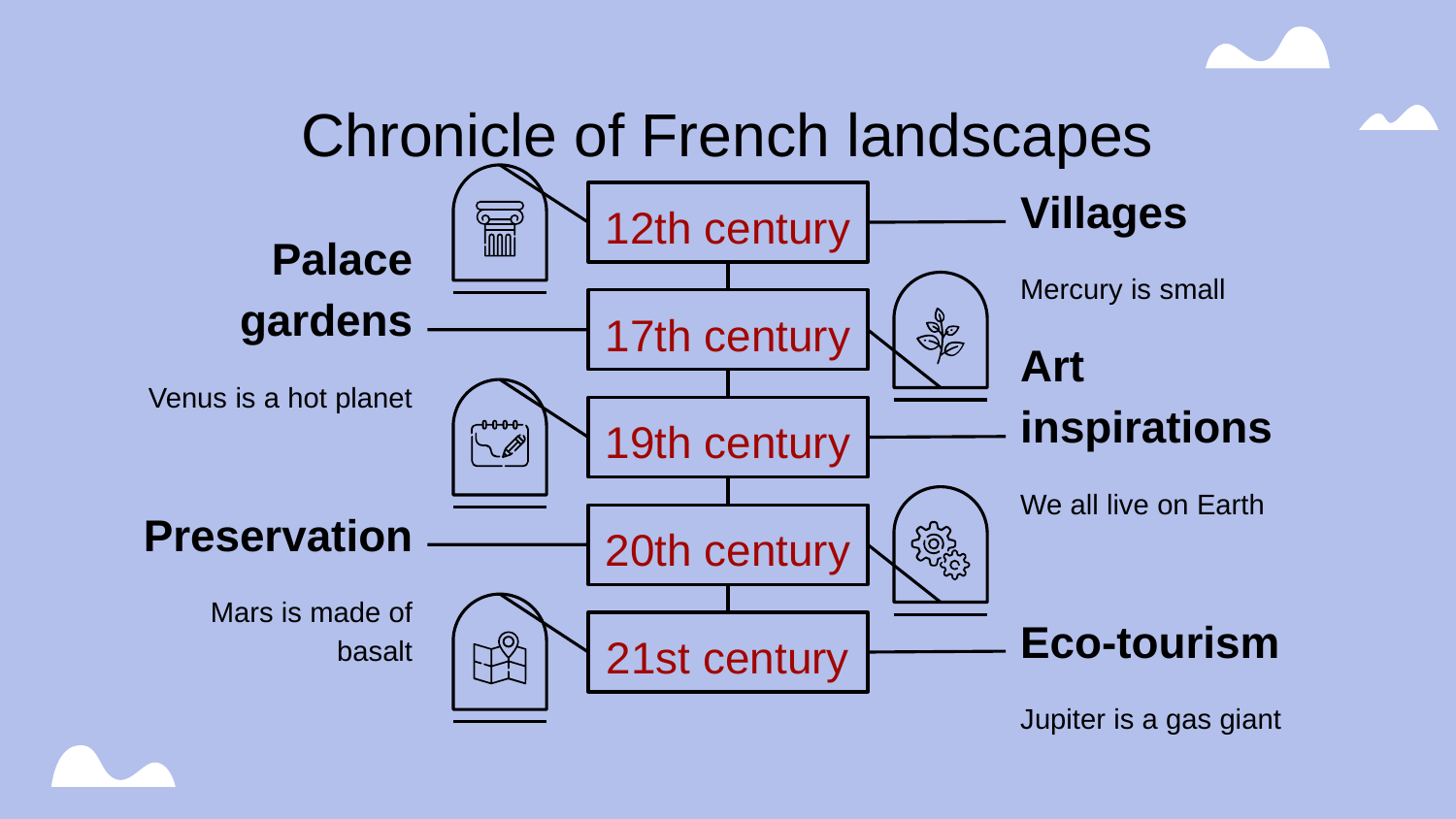

# Chronicle of French landscapes

12th century
Villages

Mercury is small

17th century
Palace gardens

Venus is a hot planet

19th century
Art inspirations

We all live on Earth

20th century
Preservation

Mars is made of basalt

21st century
Eco-tourism

Jupiter is a gas giant